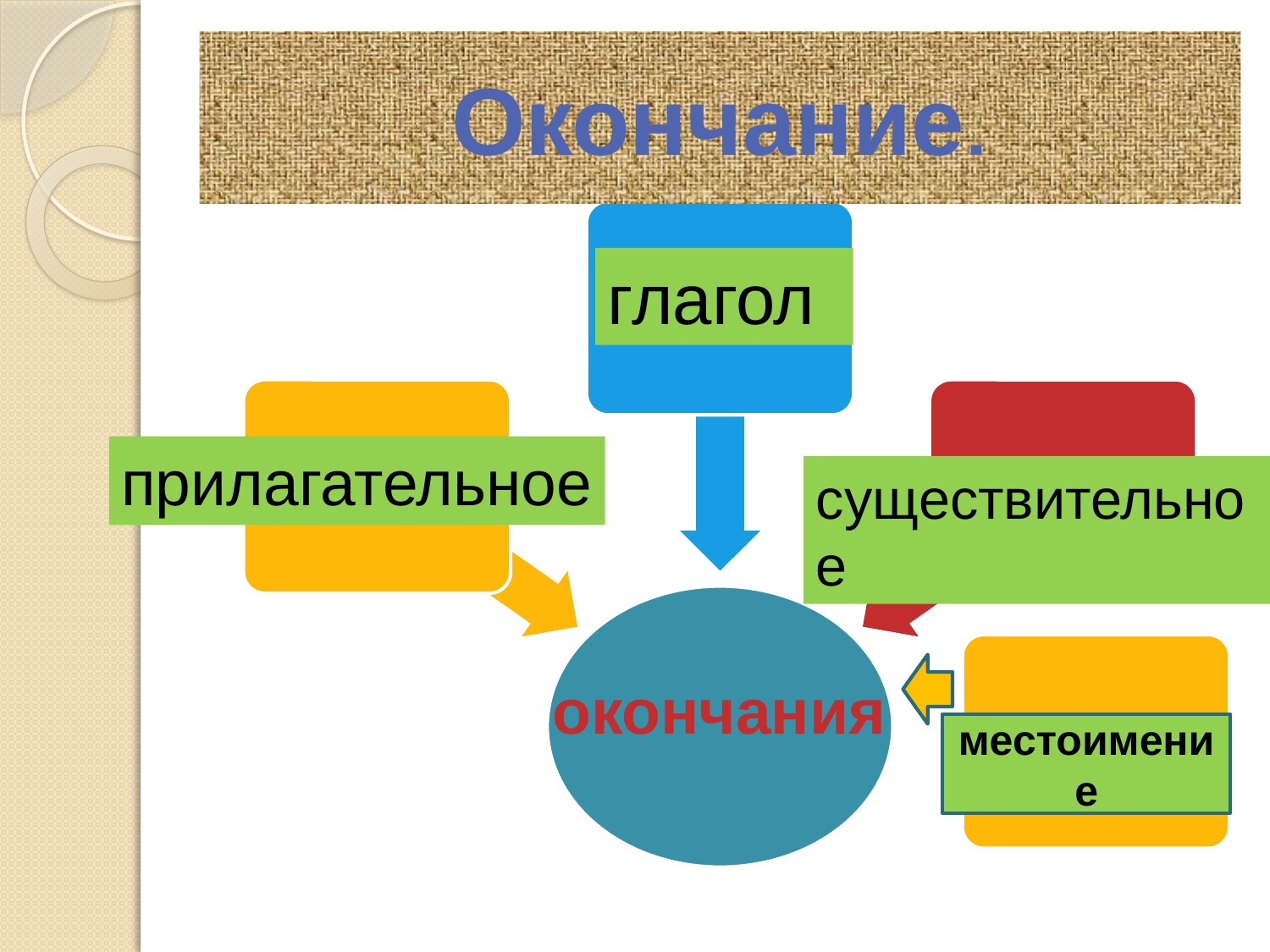

# Окончание.

ые
ят
и
глагол
прилагательное
существительное

ые
окончания

местоимение